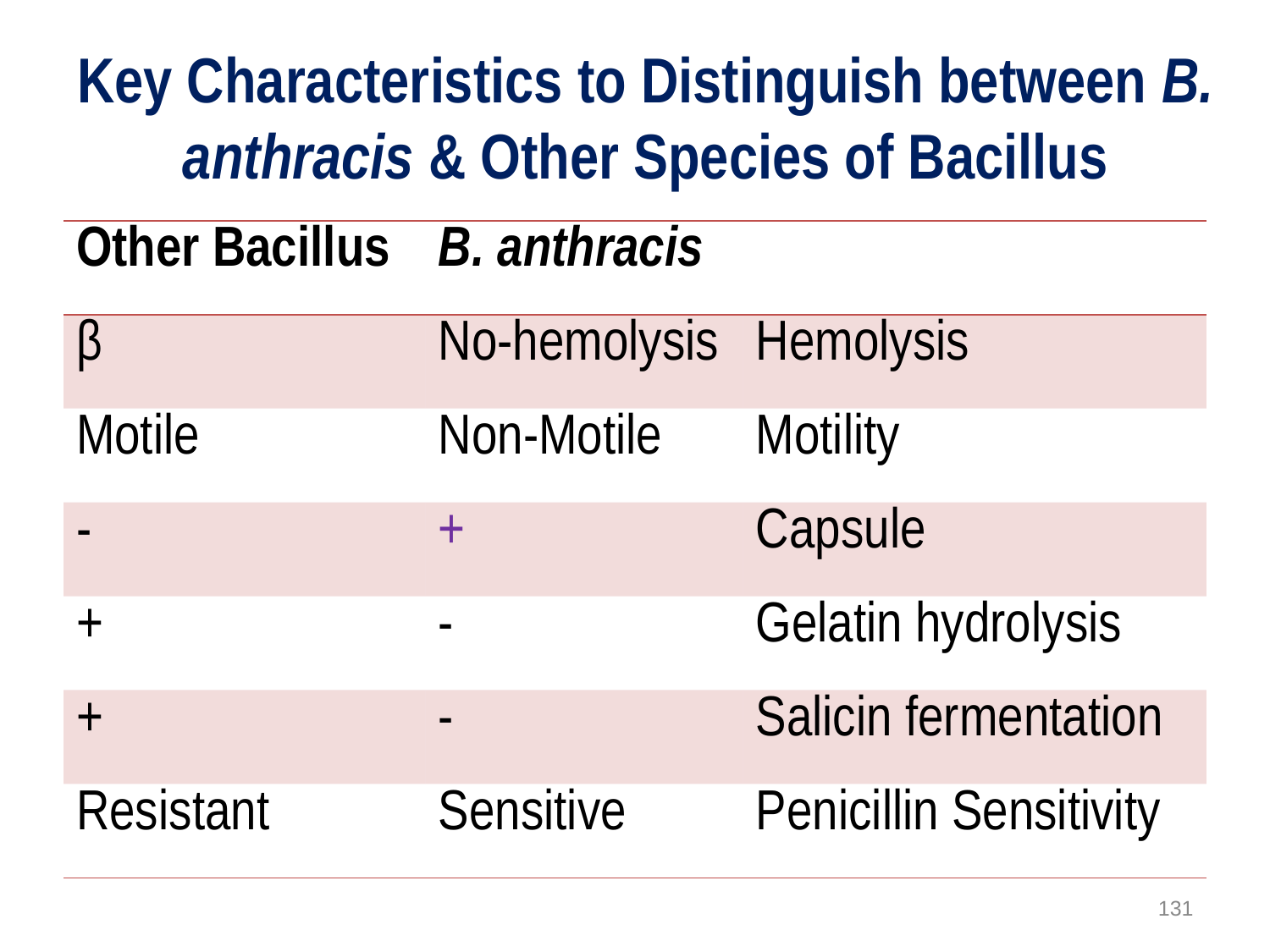

# Key Characteristics to Distinguish between B. anthracis & Other Species of Bacillus
| Other Bacillus | B. anthracis |  |
| --- | --- | --- |
| β | No-hemolysis | Hemolysis |
| Motile | Non-Motile | Motility |
| - | + | Capsule |
| + | - | Gelatin hydrolysis |
| + | - | Salicin fermentation |
| Resistant | Sensitive | Penicillin Sensitivity |

131